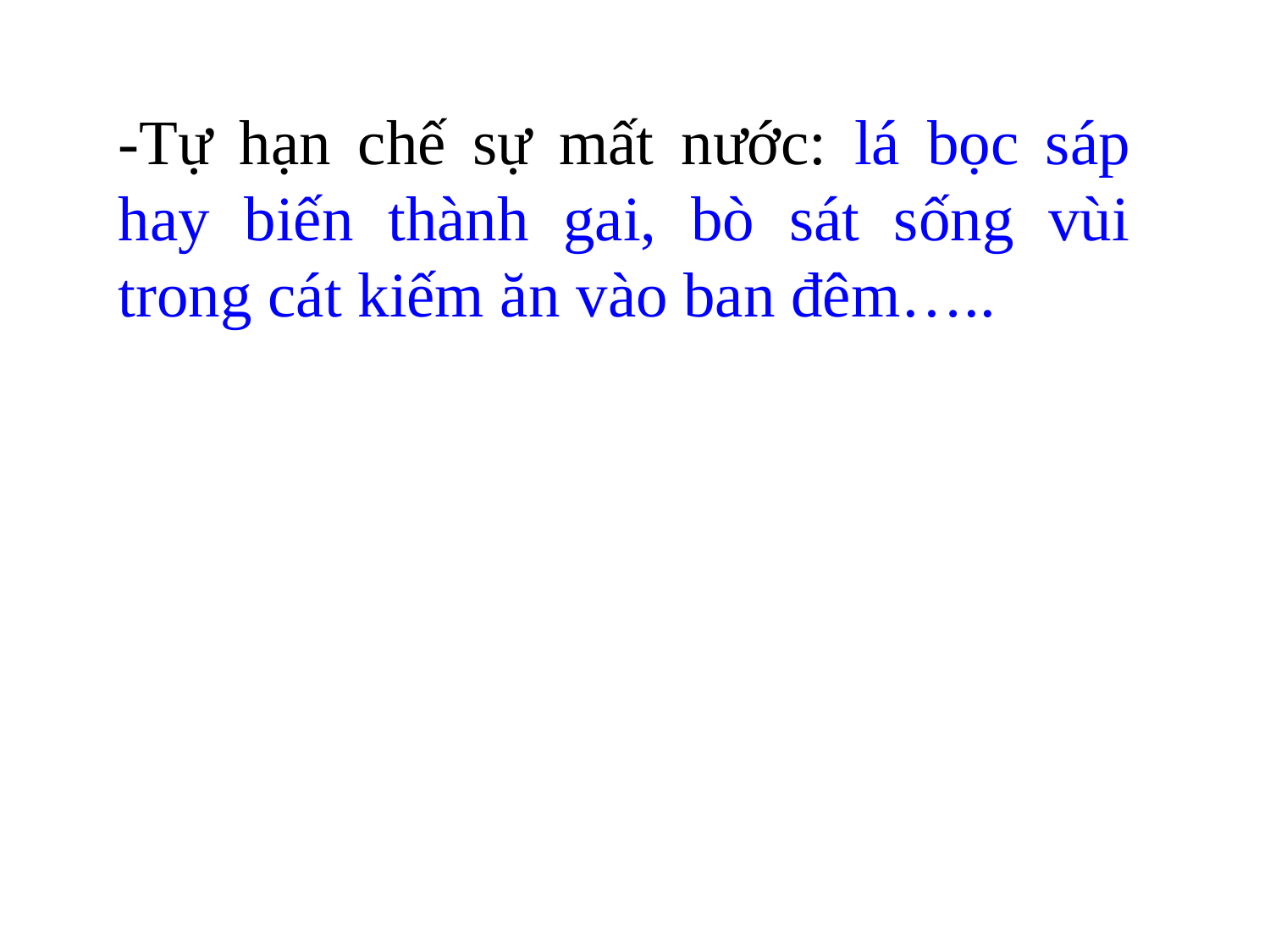

-Tự hạn chế sự mất nước: lá bọc sáp hay biến thành gai, bò sát sống vùi trong cát kiếm ăn vào ban đêm…..